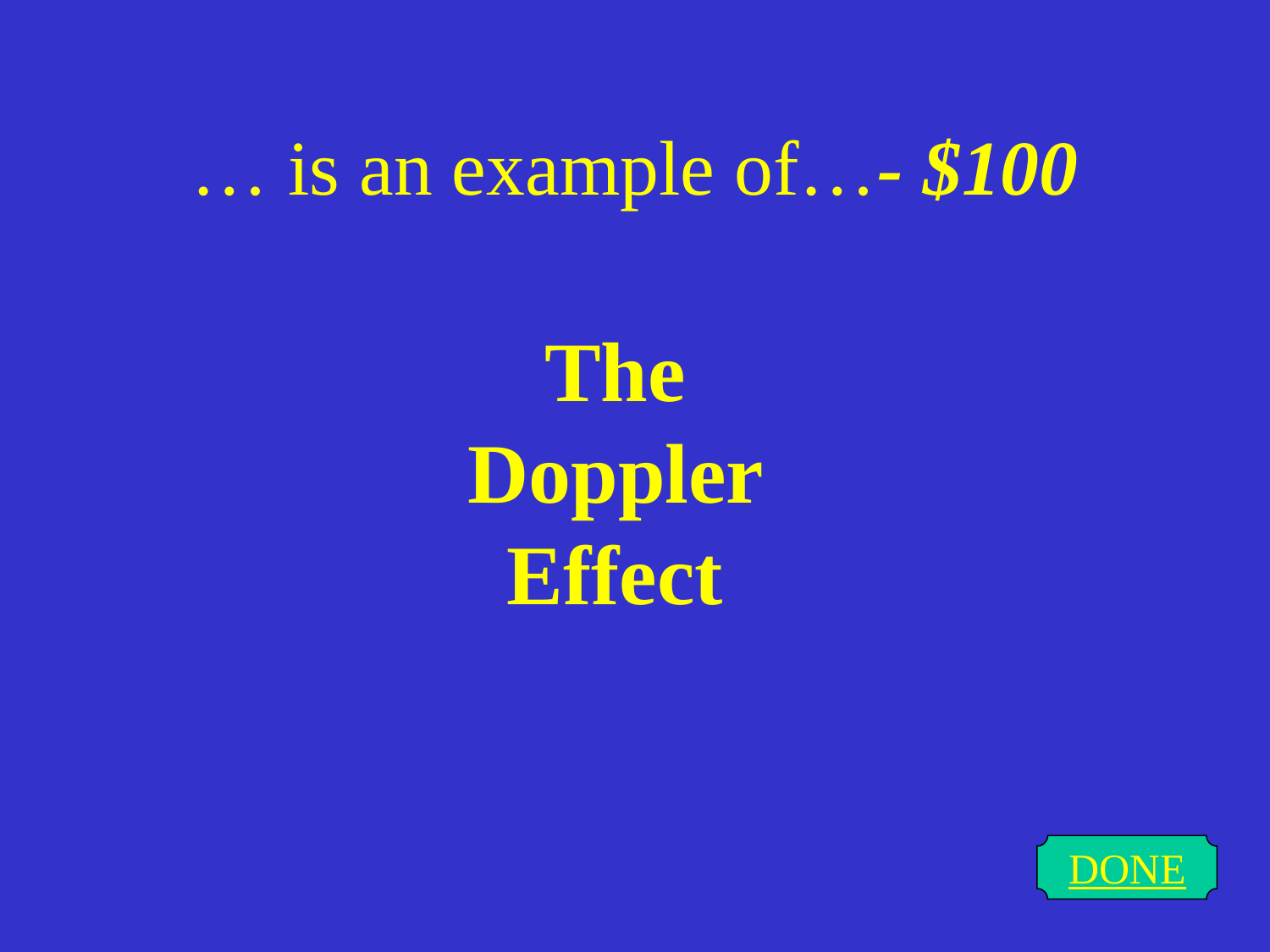

# … is an example of…- $100
The Doppler Effect

DONE